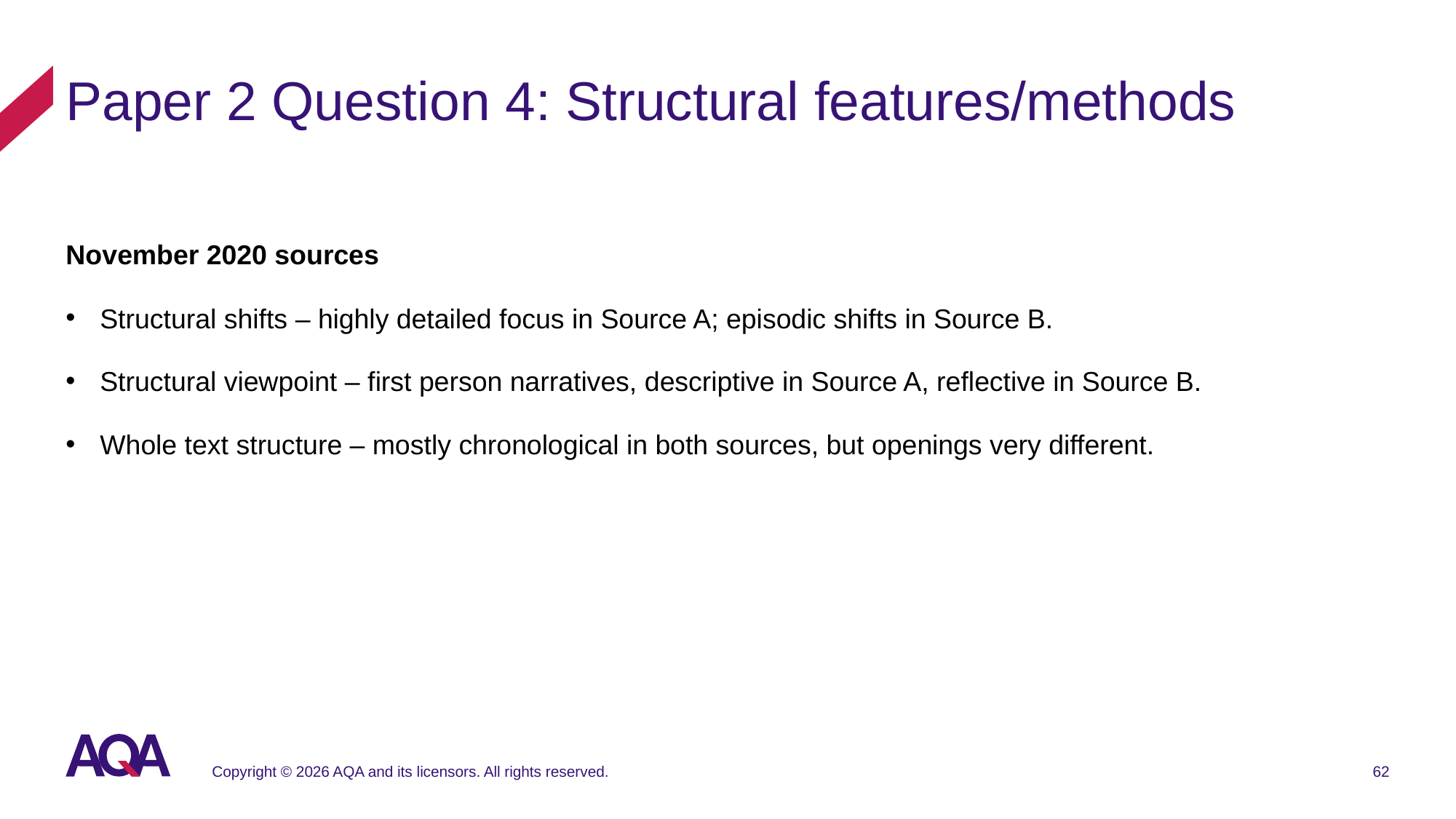

# Paper 2 Question 4: Structural features/methods
November 2020 sources
Structural shifts – highly detailed focus in Source A; episodic shifts in Source B.
Structural viewpoint – first person narratives, descriptive in Source A, reflective in Source B.
Whole text structure – mostly chronological in both sources, but openings very different.

Copyright © 2026 AQA and its licensors. All rights reserved.
62